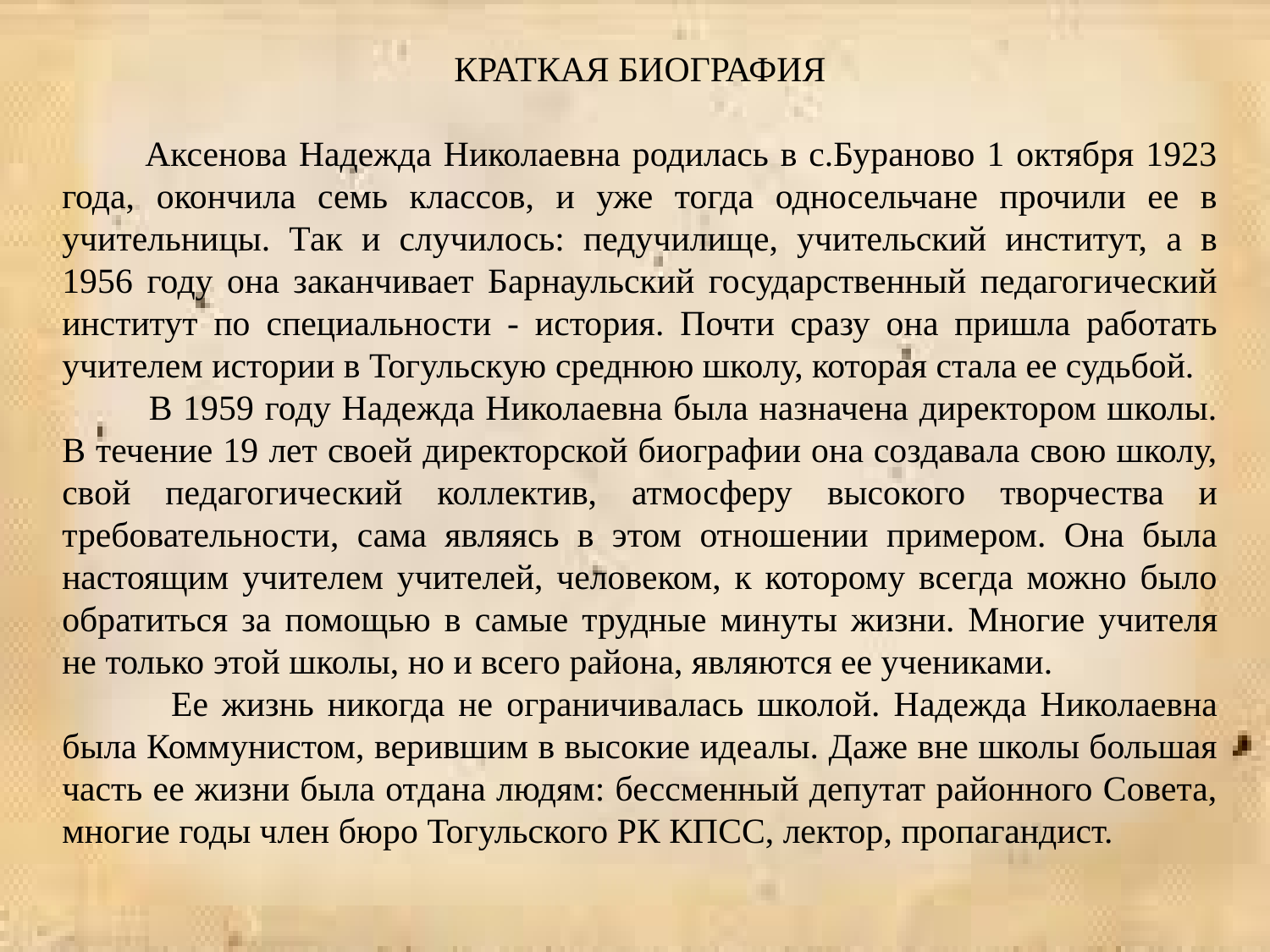

КРАТКАЯ БИОГРАФИЯ

       Аксенова Надежда Николаевна родилась в с.Бураново 1 октября 1923 года, окончила семь классов, и уже тогда односельчане прочили ее в учительницы. Так и случилось: педучилище, учительский институт, а в 1956 году она заканчивает Барнаульский государственный педагогический институт по специальности - история. Почти сразу она пришла работать учителем истории в Тогульскую среднюю школу, которая стала ее судьбой.
        В 1959 году Надежда Николаевна была назначена директором школы. В течение 19 лет своей директорской биографии она создавала свою школу, свой педагогический коллектив, атмосферу высокого творчества и требовательности, сама являясь в этом отношении примером. Она была настоящим учителем учителей, человеком, к которому всегда можно было обратиться за помощью в самые трудные минуты жизни. Многие учителя не только этой школы, но и всего района, являются ее учениками.
        Ее жизнь никогда не ограничивалась школой. Надежда Николаевна была Коммунистом, верившим в высокие идеалы. Даже вне школы большая часть ее жизни была отдана людям: бессменный депутат районного Совета, многие годы член бюро Тогульского РК КПСС, лектор, пропагандист.